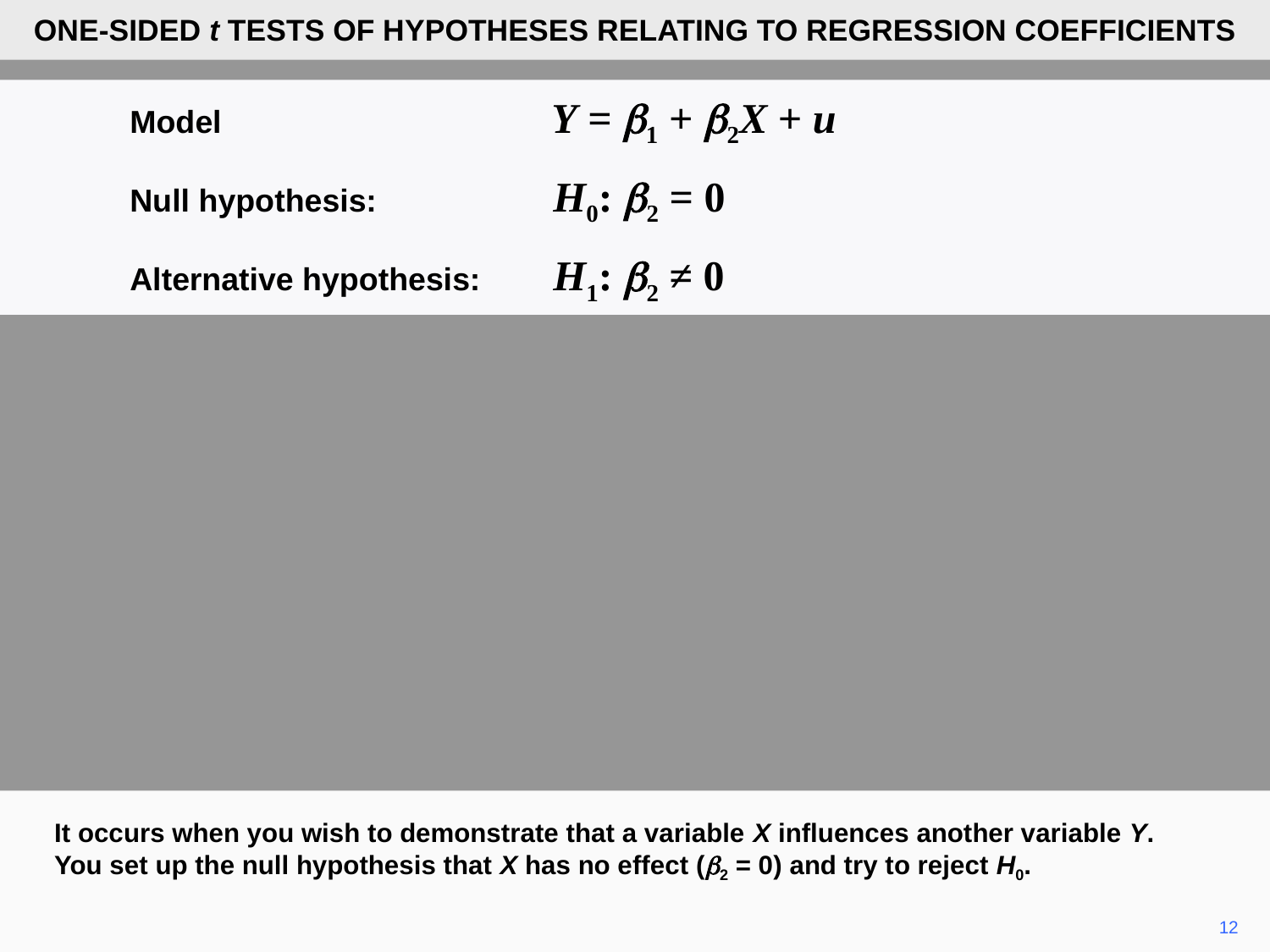

ONE-SIDED t TESTS OF HYPOTHESES RELATING TO REGRESSION COEFFICIENTS

	Model                                      Y = β1 + β2X + u
	Null hypothesis:	H0: β2 = 0
	Alternative hypothesis:	H1: β2 ≠ 0

It occurs when you wish to demonstrate that a variable X influences another variable Y.  You set up the null hypothesis that X has no effect (β2 = 0) and try to reject H0.
12